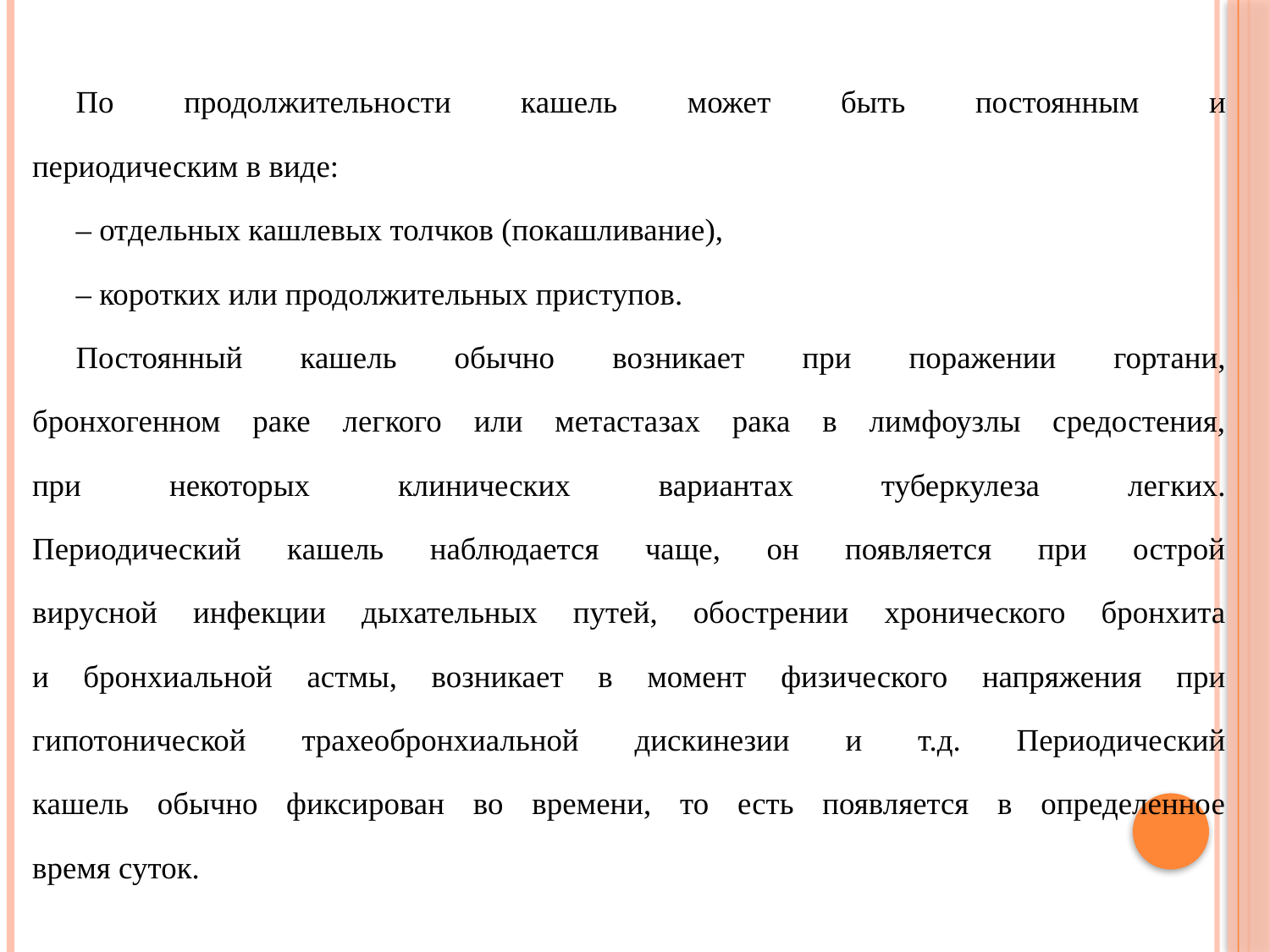

По продолжительности кашель может быть постоянным и
периодическим в виде:
– отдельных кашлевых толчков (покашливание),
– коротких или продолжительных приступов.
Постоянный кашель обычно возникает при поражении гортани,
бронхогенном раке легкого или метастазах рака в лимфоузлы средостения,
при некоторых клинических вариантах туберкулеза легких.
Периодический кашель наблюдается чаще, он появляется при острой
вирусной инфекции дыхательных путей, обострении хронического бронхита
и бронхиальной астмы, возникает в момент физического напряжения при
гипотонической трахеобронхиальной дискинезии и т.д. Периодический
кашель обычно фиксирован во времени, то есть появляется в определенное
время суток.